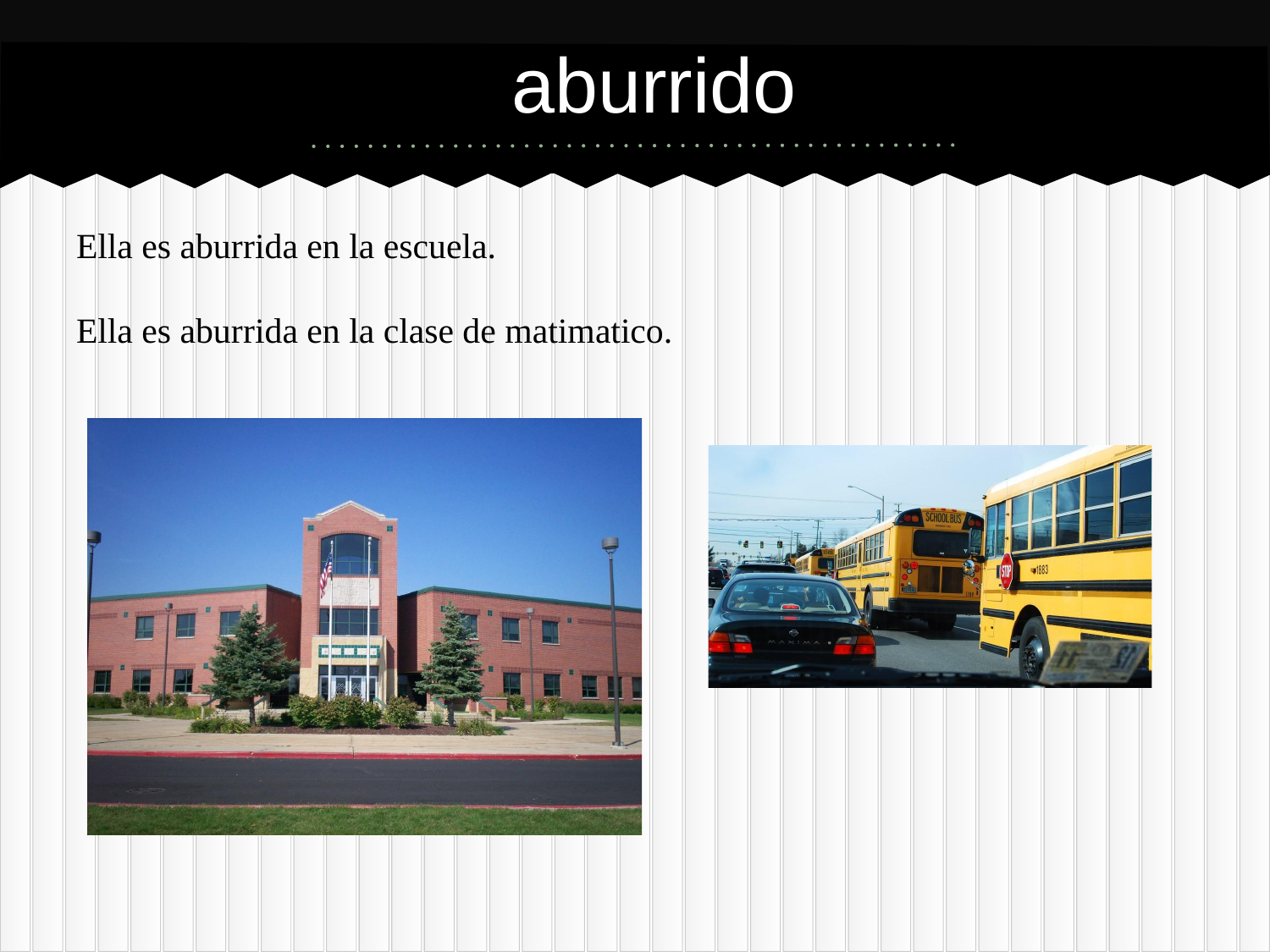

# aburrido
Ella es aburrida en la escuela.

Ella es aburrida en la clase de matimatico.